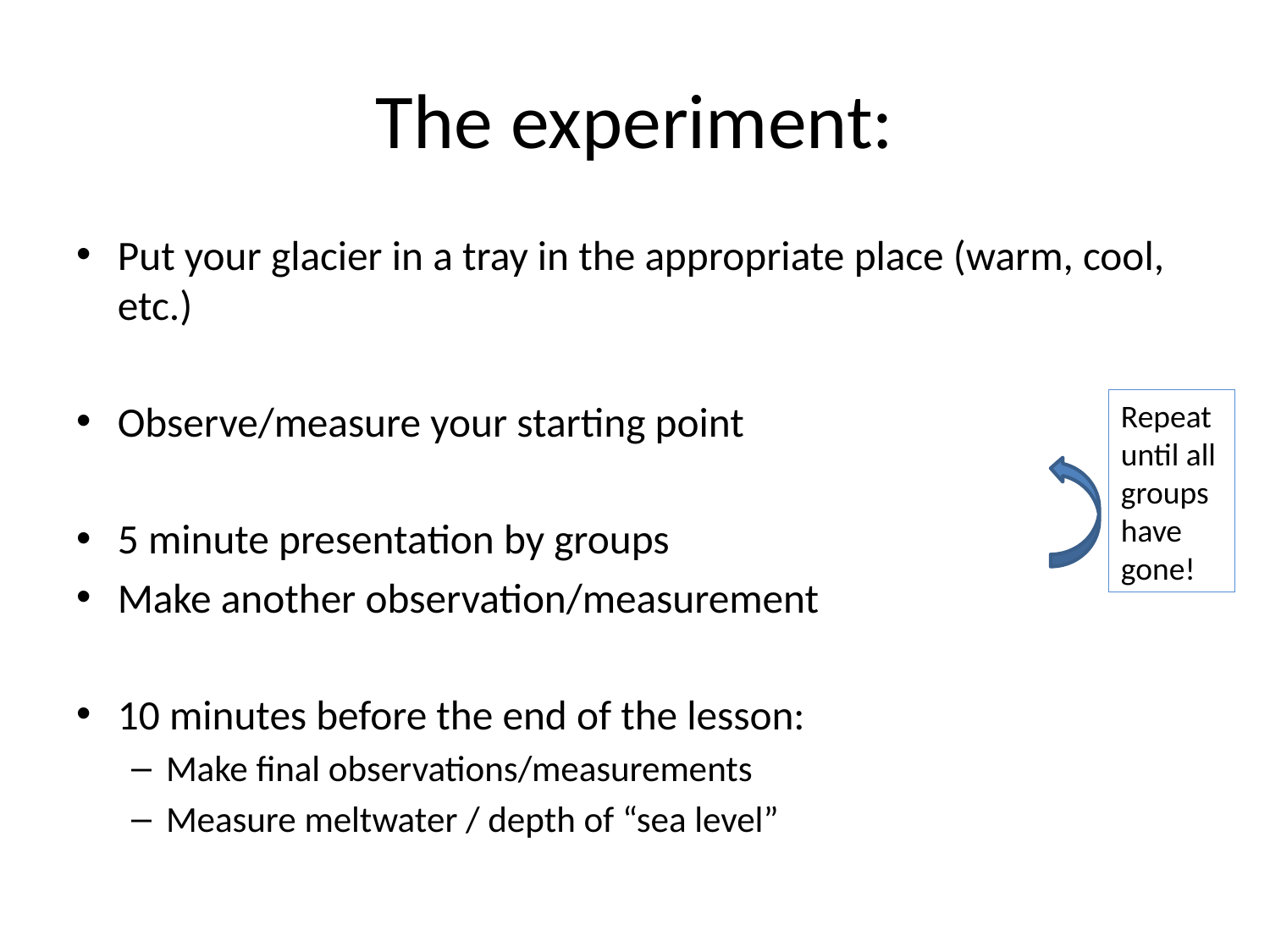

# The experiment:
Put your glacier in a tray in the appropriate place (warm, cool, etc.)

Observe/measure your starting point

5 minute presentation by groups
Make another observation/measurement

10 minutes before the end of the lesson:
Make final observations/measurements
Measure meltwater / depth of “sea level”
Repeat until all groups have gone!